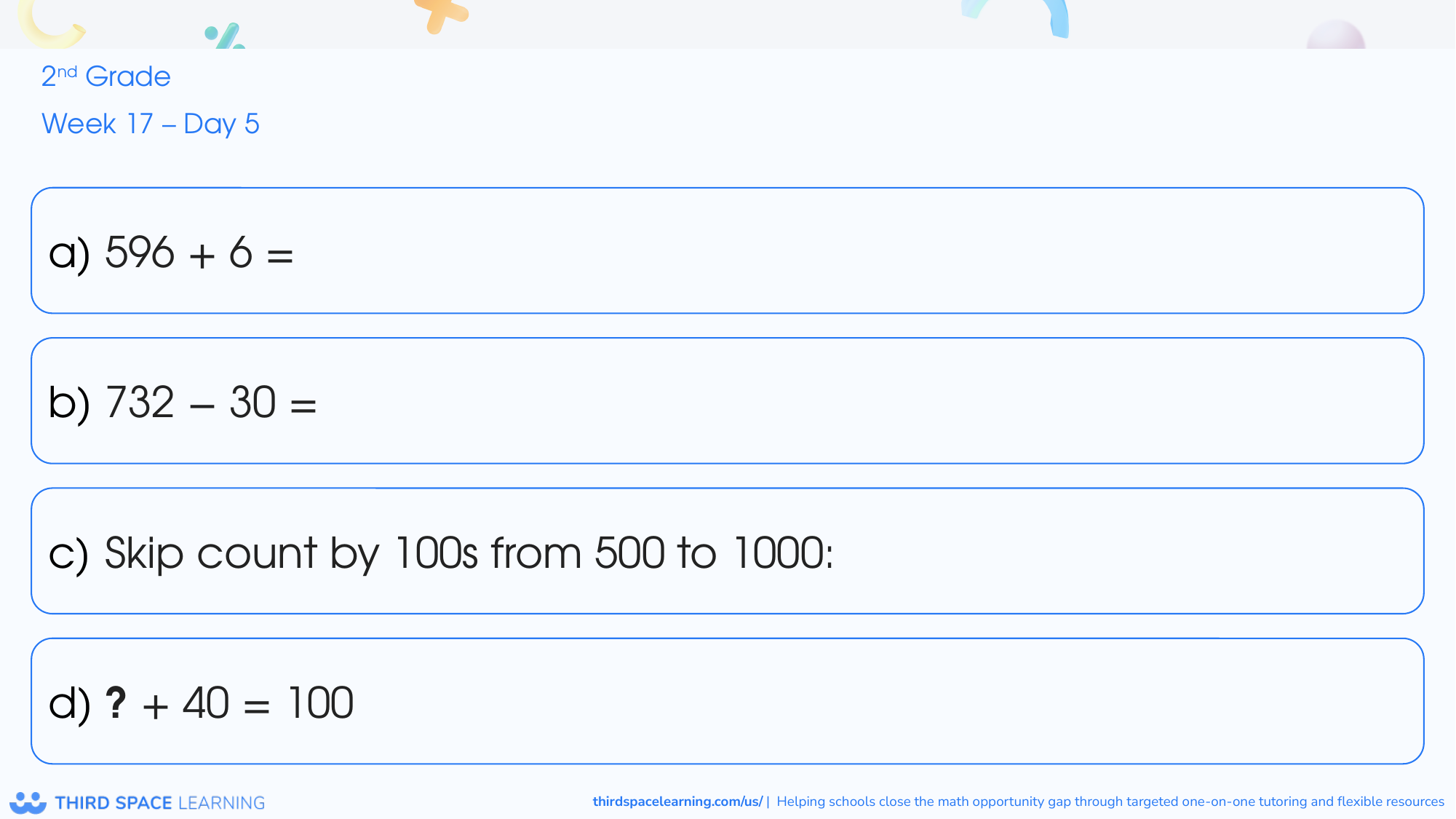

2nd Grade
Week 17 – Day 5
596 + 6 =
732 − 30 =
Skip count by 100s from 500 to 1000:
? + 40 = 100